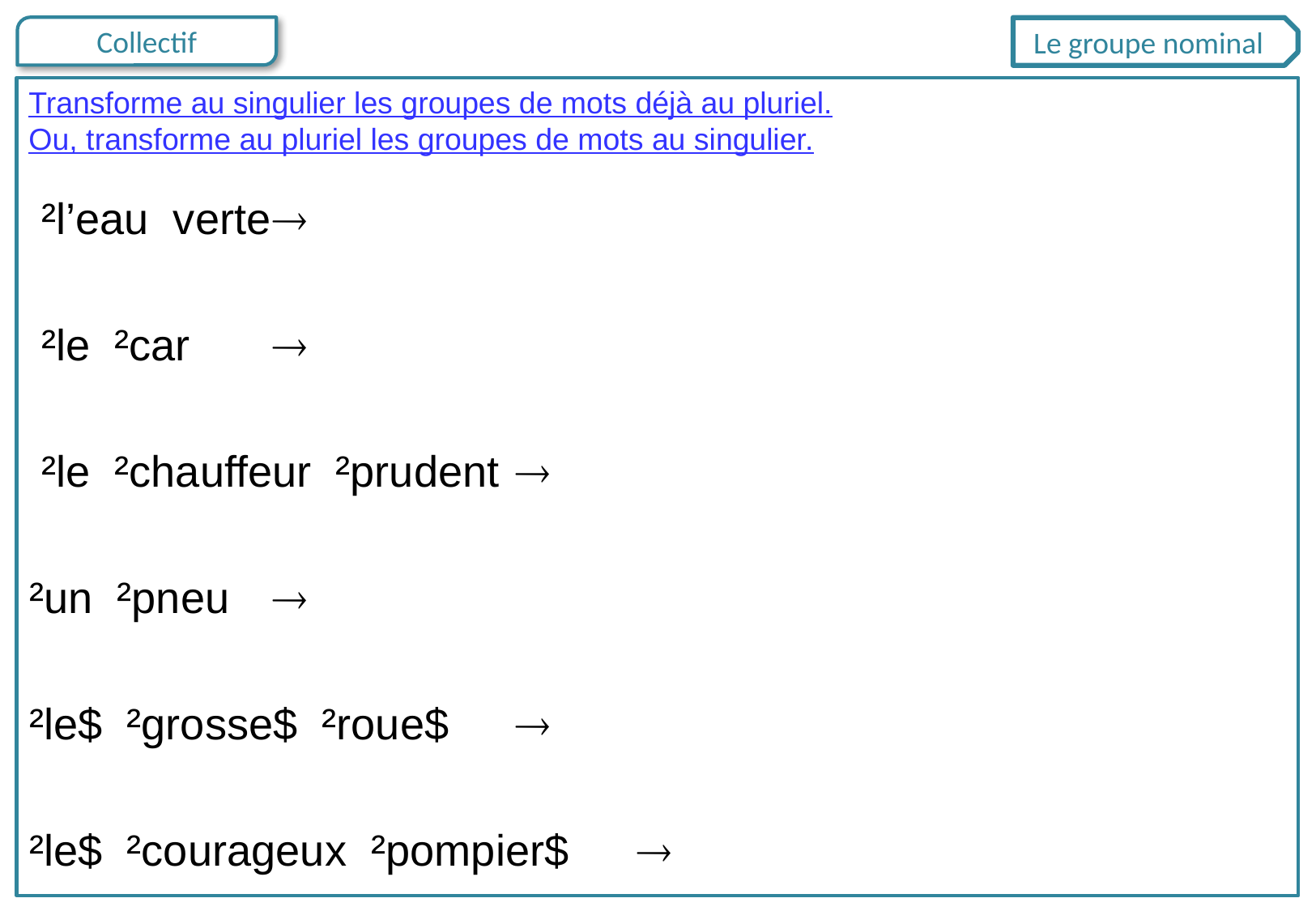

Le groupe nominal
Transforme au singulier les groupes de mots déjà au pluriel.
Ou, transforme au pluriel les groupes de mots au singulier.
 ²l’eau  verte	→
 ²le  ²car	→
 ²le  ²chauffeur  ²prudent	→
²un  ²pneu	→
²le$  ²grosse$  ²roue$	→
²le$  ²courageux  ²pompier$	→